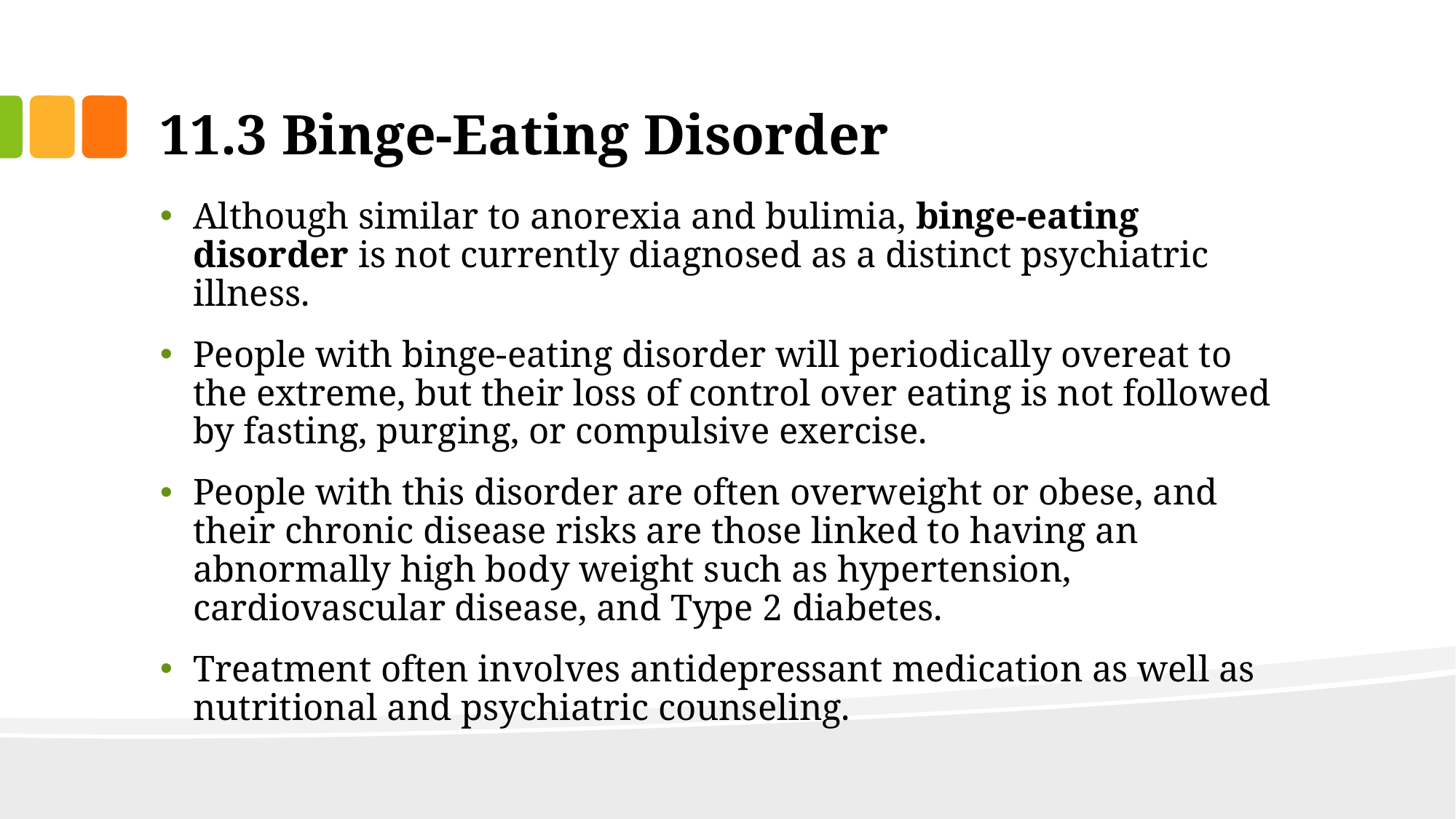

# 11.3 Binge-Eating Disorder
Although similar to anorexia and bulimia, binge-eating disorder is not currently diagnosed as a distinct psychiatric illness.
People with binge-eating disorder will periodically overeat to the extreme, but their loss of control over eating is not followed by fasting, purging, or compulsive exercise.
People with this disorder are often overweight or obese, and their chronic disease risks are those linked to having an abnormally high body weight such as hypertension, cardiovascular disease, and Type 2 diabetes.
Treatment often involves antidepressant medication as well as nutritional and psychiatric counseling.